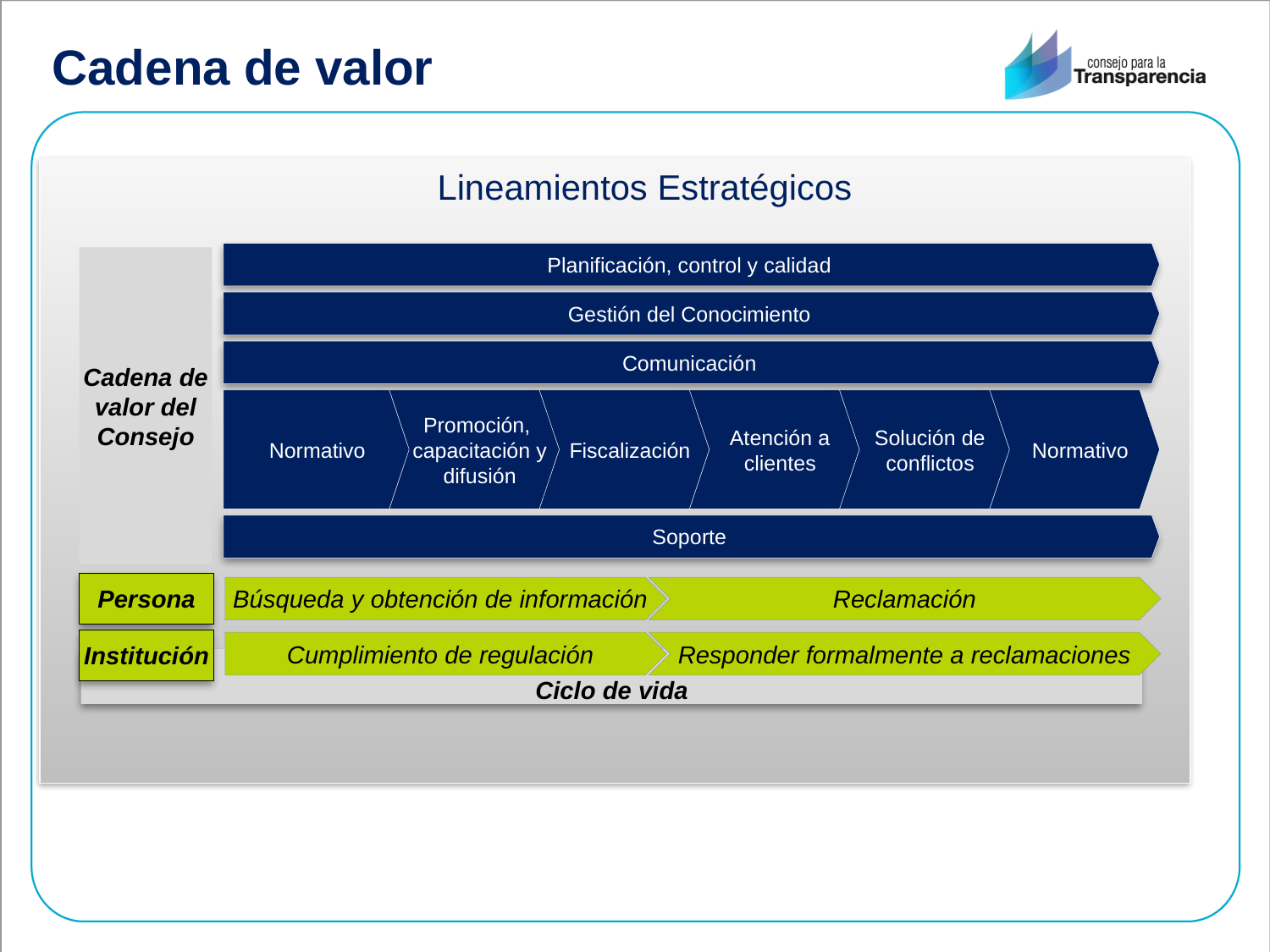

Cadena de valor

Lineamientos Estratégicos
Planificación, control y calidad
Cadena de valor del Consejo
Gestión del Conocimiento
Comunicación
Normativo
Promoción,
capacitación y difusión
Fiscalización
Atención a clientes
Solución de conflictos
Normativo
Soporte
Persona
Búsqueda y obtención de información
Reclamación
Cumplimiento de regulación
Responder formalmente a reclamaciones
Institución
Ciclo de vida